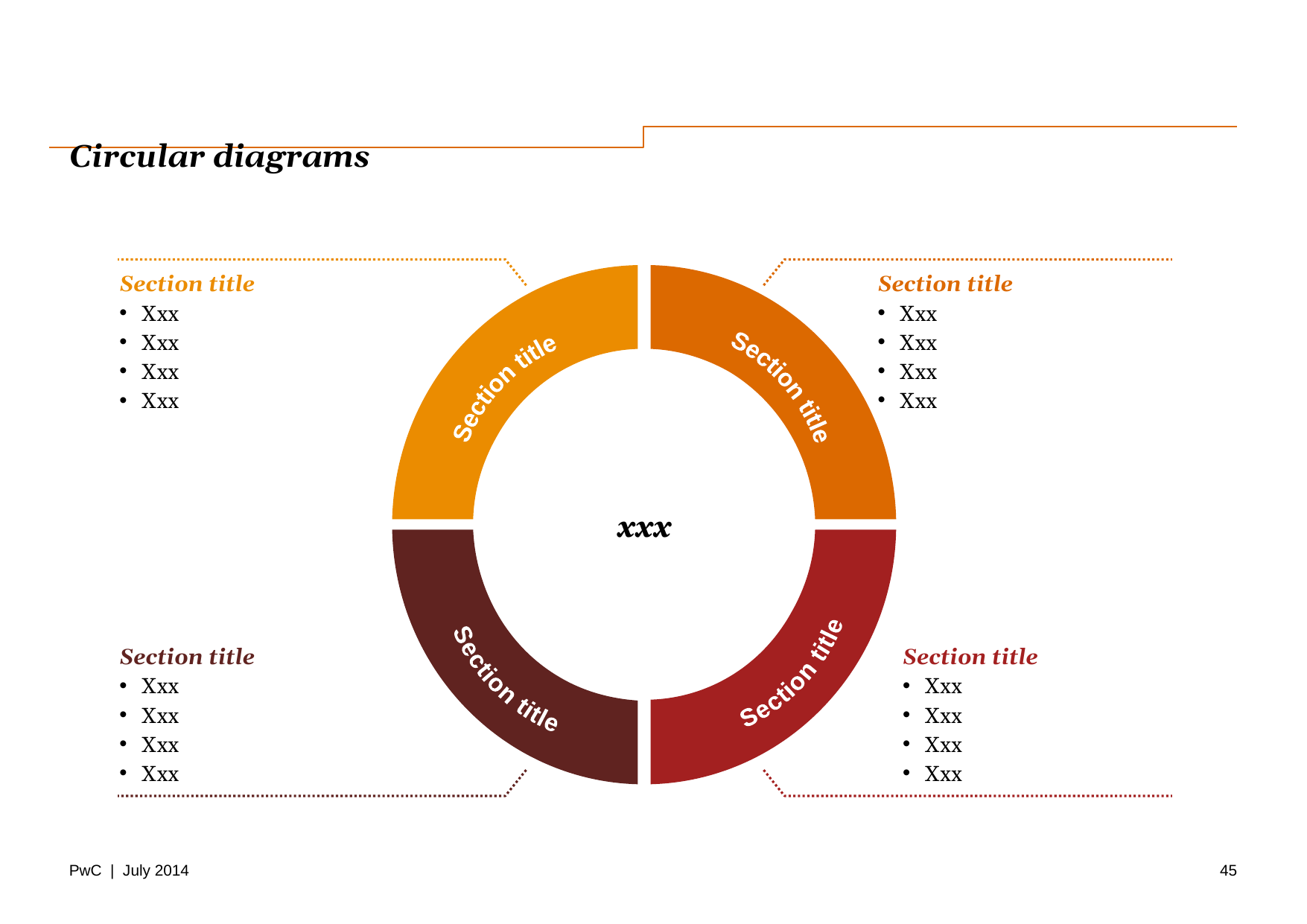

# Circular diagrams

Section title
Xxx
Xxx
Xxx
Xxx

Section title
Xxx
Xxx
Xxx
Xxx
Section title
Section title
Section title
Section title
xxx
Section title
Xxx
Xxx
Xxx
Xxx
Section title
Xxx
Xxx
Xxx
Xxx

45